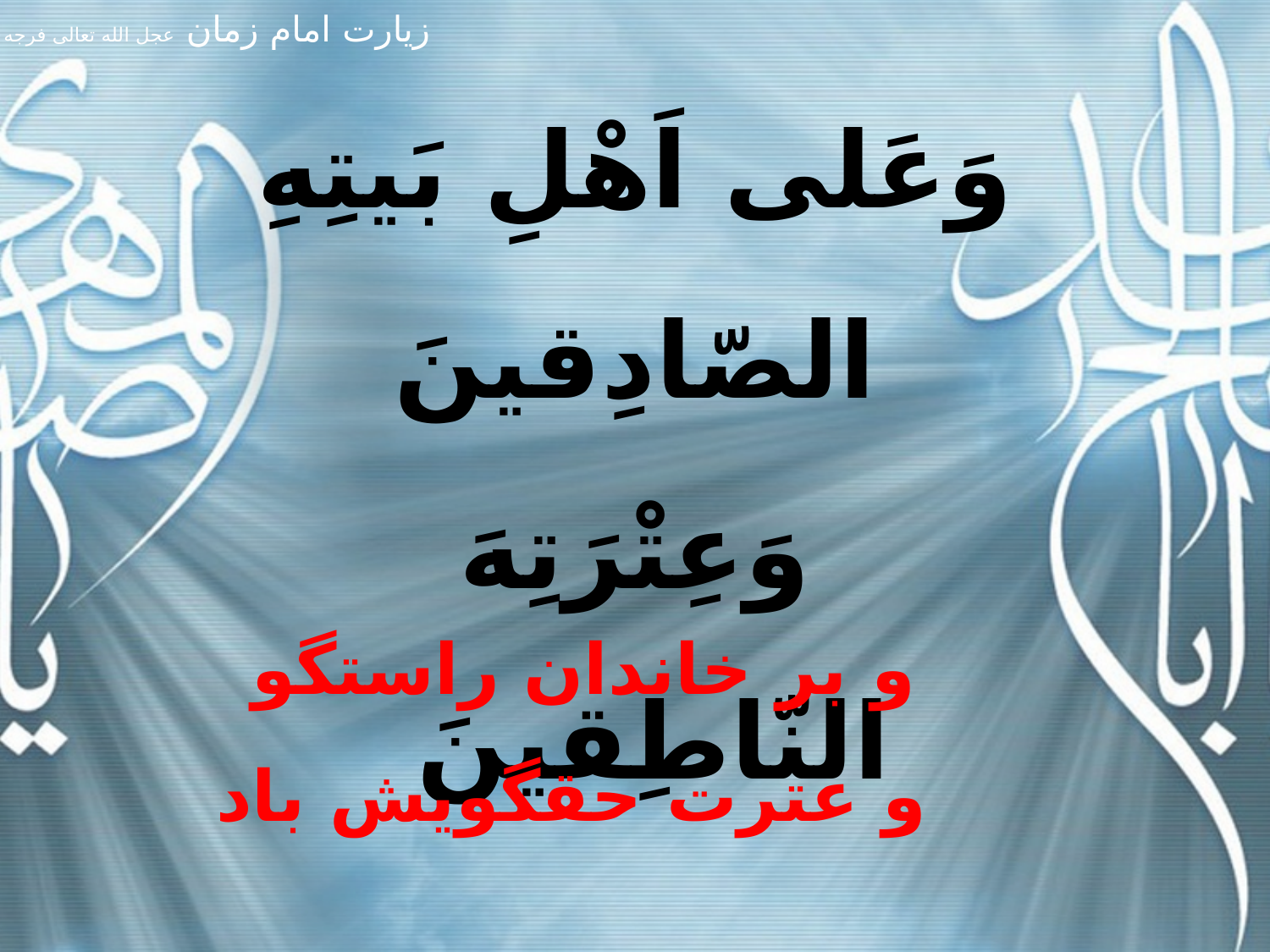

وَعَلى اَهْلِ بَيتِهِ الصّادِقينَ وَعِتْرَتِهَ النّاطِقينَ
و بر خاندان راستگو
و عترت حقگويش باد